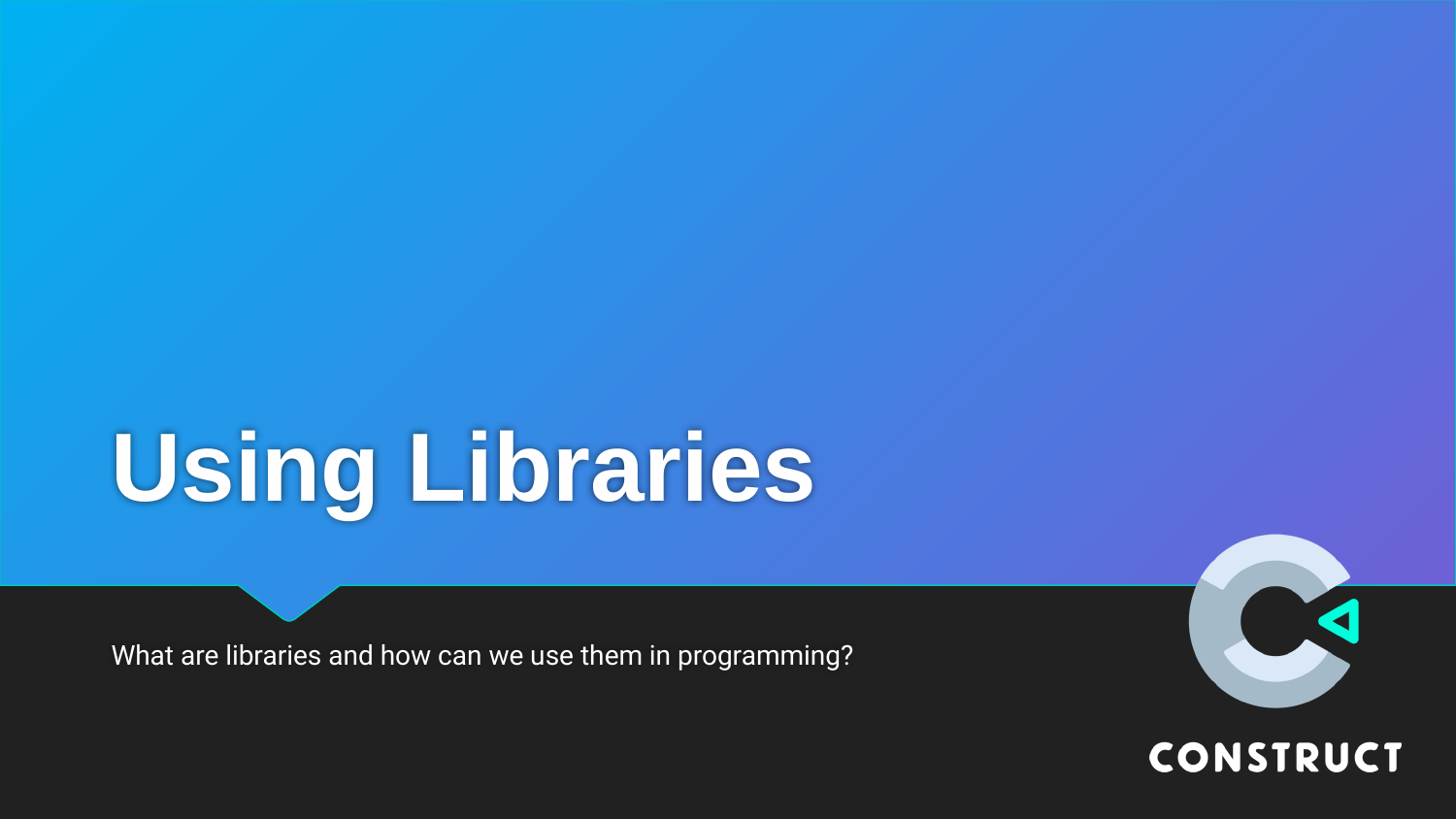

# Using Libraries
What are libraries and how can we use them in programming?